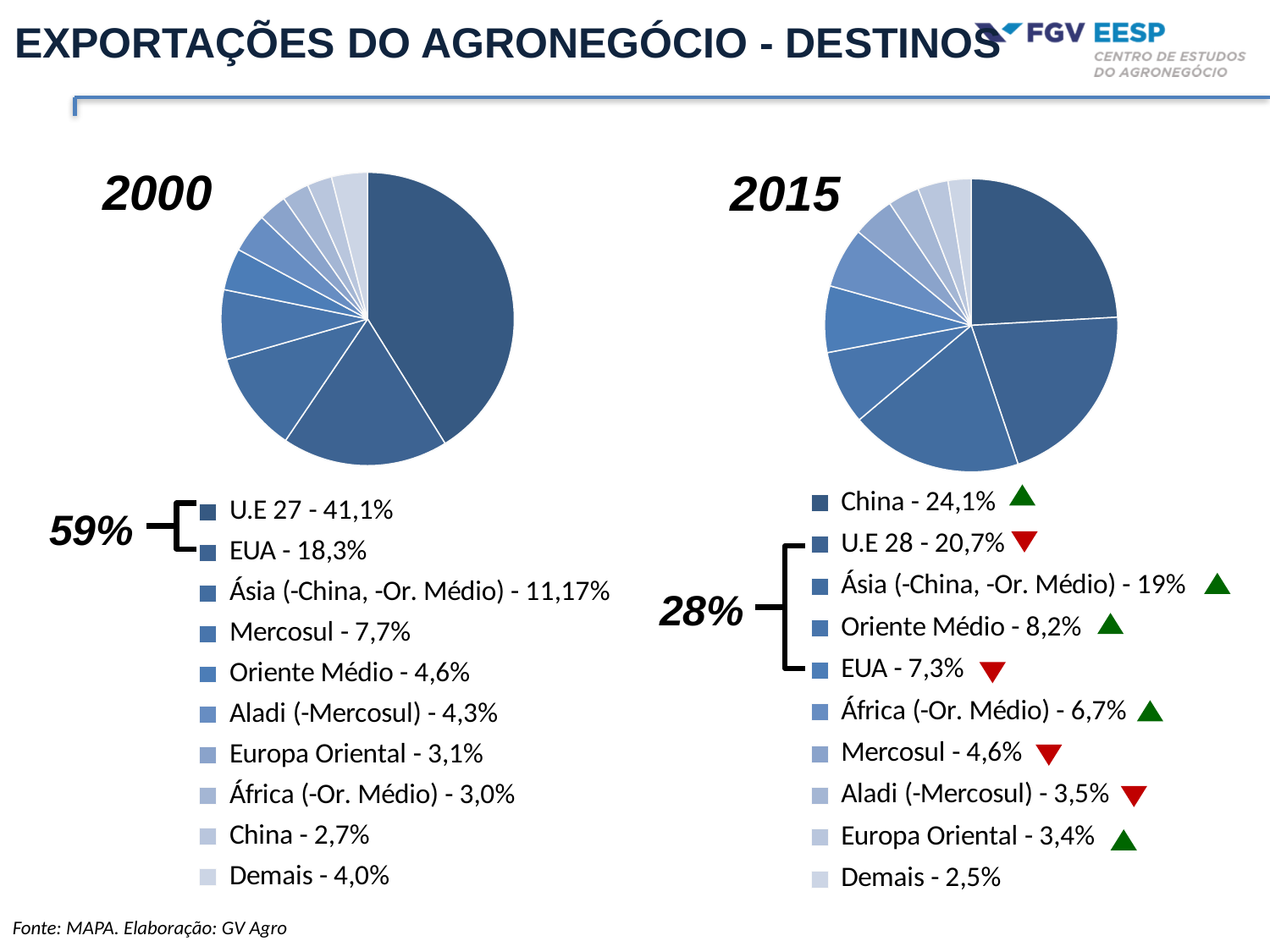

# Exportações do Agronegócio - Destinos

### Chart

| Category |  |
|---|---|
|  China - 24,1% | 21280138.0 |
|  U.E 28 - 20,7% | 18259302.0 |
|  Ásia (-China, -Or. Médio) - 19% | 16783443.0 |
|  Oriente Médio - 8,2% | 7206899.0 |
|  EUA - 7,3% | 6466844.0 |
|  África (-Or. Médio) - 6,7% | 5885474.0 |
|  Mercosul - 4,6% | 4069286.0 |
|  Aladi (-Mercosul) - 3,5% | 3066887.0 |
|  Europa Oriental - 3,4% | 2962343.0 |
|  Demais - 2,5% | 2243502.0 |
2000

### Chart

| Category |  |
|---|---|
|  U.E 27 - 41,1% | 8472248.09 |
|  EUA - 18,3% | 3770807.668 |
|  Ásia (-China, -Or. Médio) - 11,17% | 2282898.626 |
|  Mercosul - 7,7% | 1581698.111 |
|  Oriente Médio - 4,6% | 953359.673 |
|  Aladi (-Mercosul) - 4,3% | 891936.733 |
|  Europa Oriental - 3,1% | 648006.164 |
|  África (-Or. Médio) - 3,0% | 614522.195 |
|  China - 2,7% | 562366.574 |
|  Demais - 4,0% | 815877.949000001 |
2015

59%

28%

Fonte: MAPA. Elaboração: GV Agro